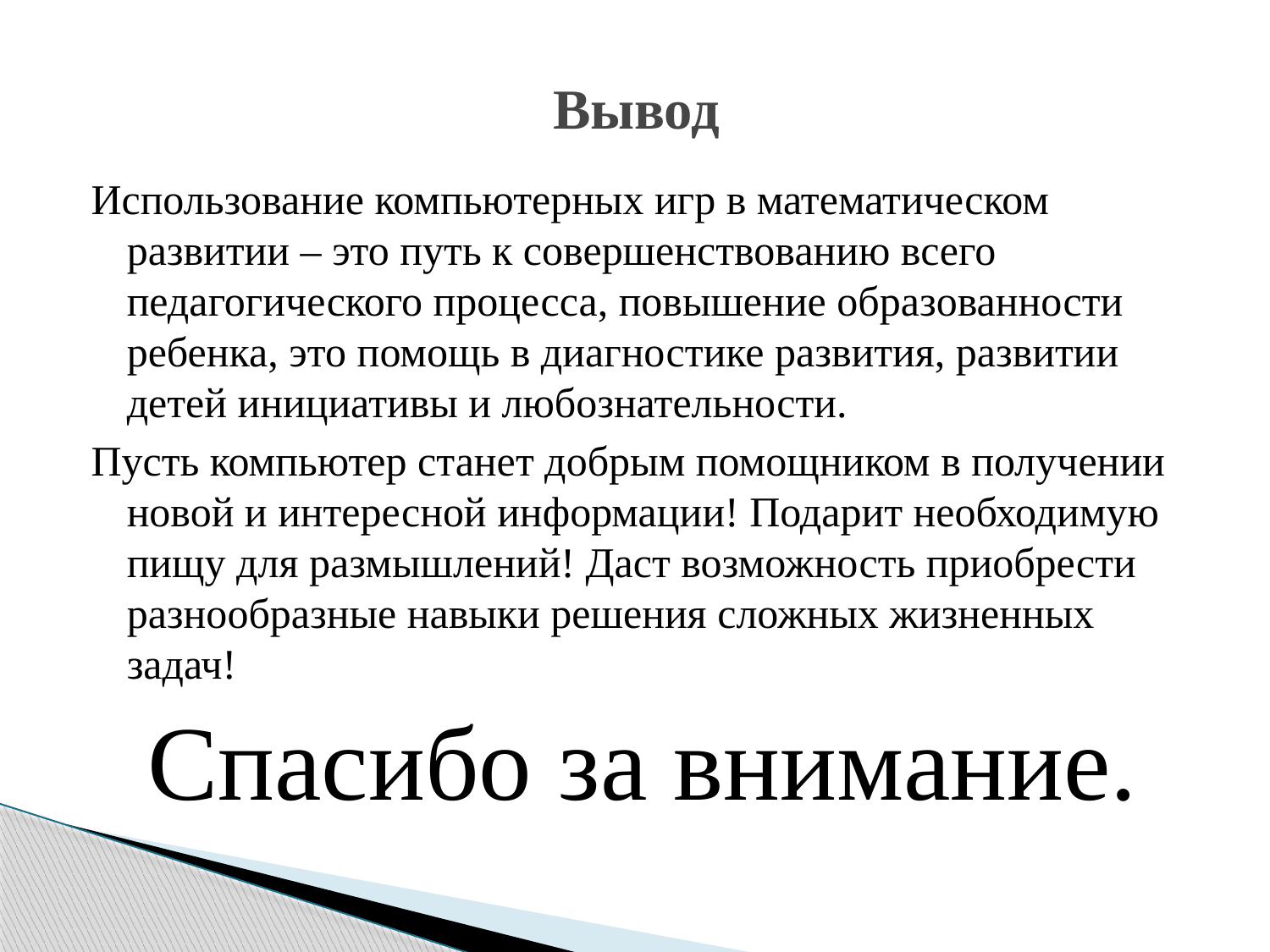

# Вывод
Использование компьютерных игр в математическом развитии – это путь к совершенствованию всего педагогического процесса, повышение образованности ребенка, это помощь в диагностике развития, развитии детей инициативы и любознательности.
Пусть компьютер станет добрым помощником в получении новой и интересной информации! Подарит необходимую пищу для размышлений! Даст возможность приобрести разнообразные навыки решения сложных жизненных задач!
Спасибо за внимание.